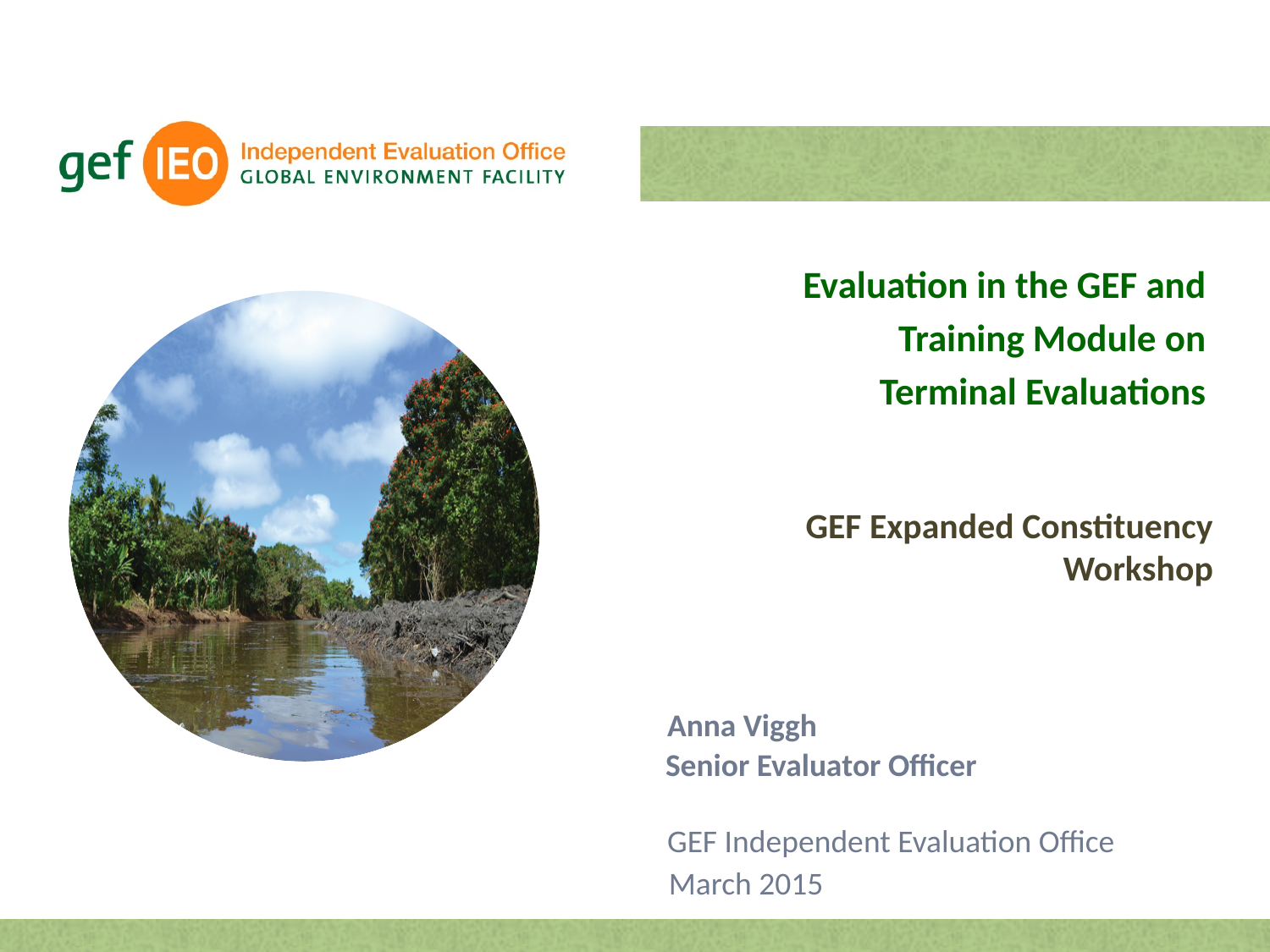

Evaluation in the GEF and
Training Module on
Terminal Evaluations
GEF Expanded Constituency Workshop
Anna Viggh

Senior Evaluator Officer
GEF Independent Evaluation Office

March 2015